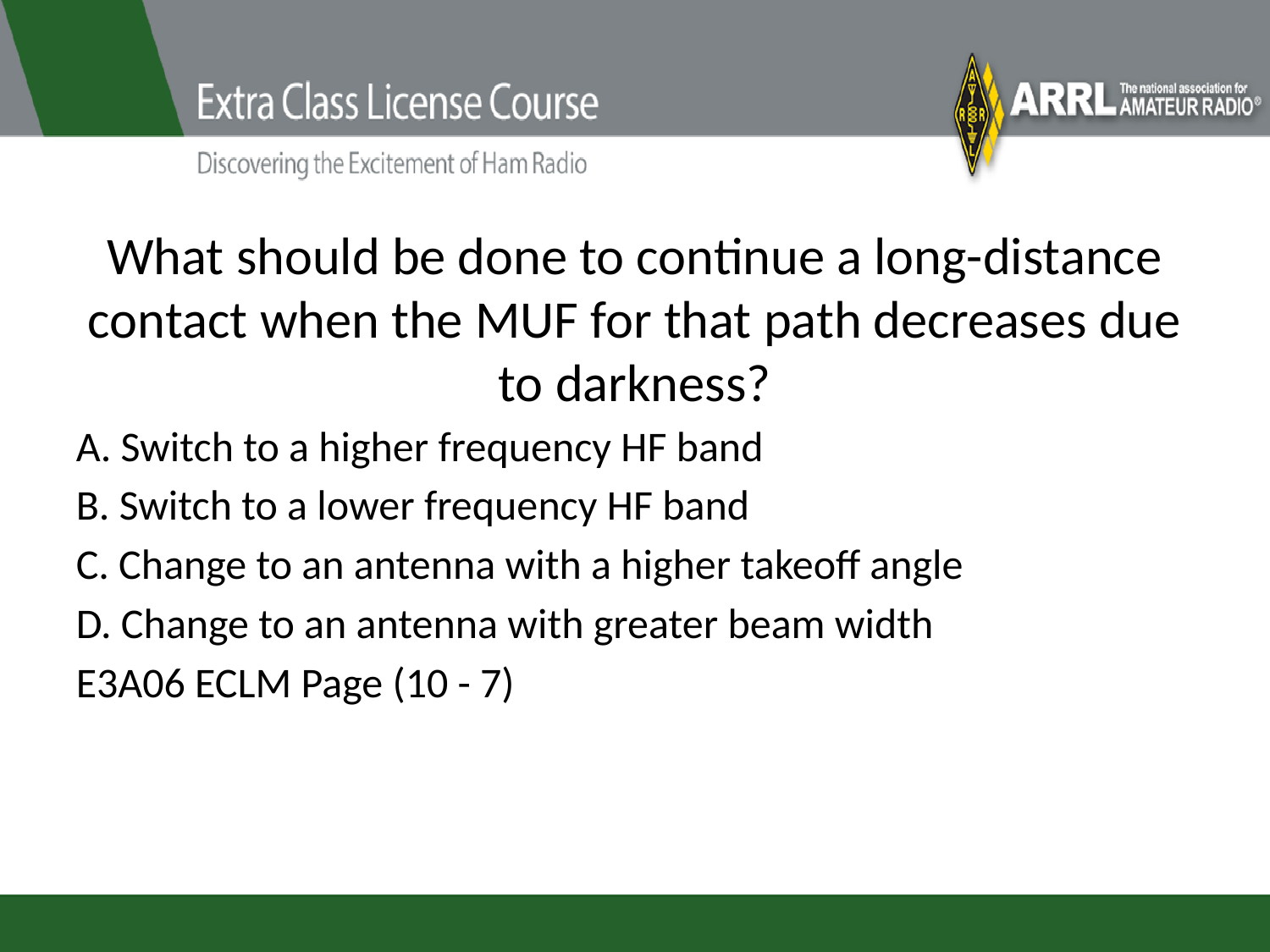

# What should be done to continue a long-distance contact when the MUF for that path decreases due to darkness?
A. Switch to a higher frequency HF band
B. Switch to a lower frequency HF band
C. Change to an antenna with a higher takeoff angle
D. Change to an antenna with greater beam width
E3A06 ECLM Page (10 - 7)